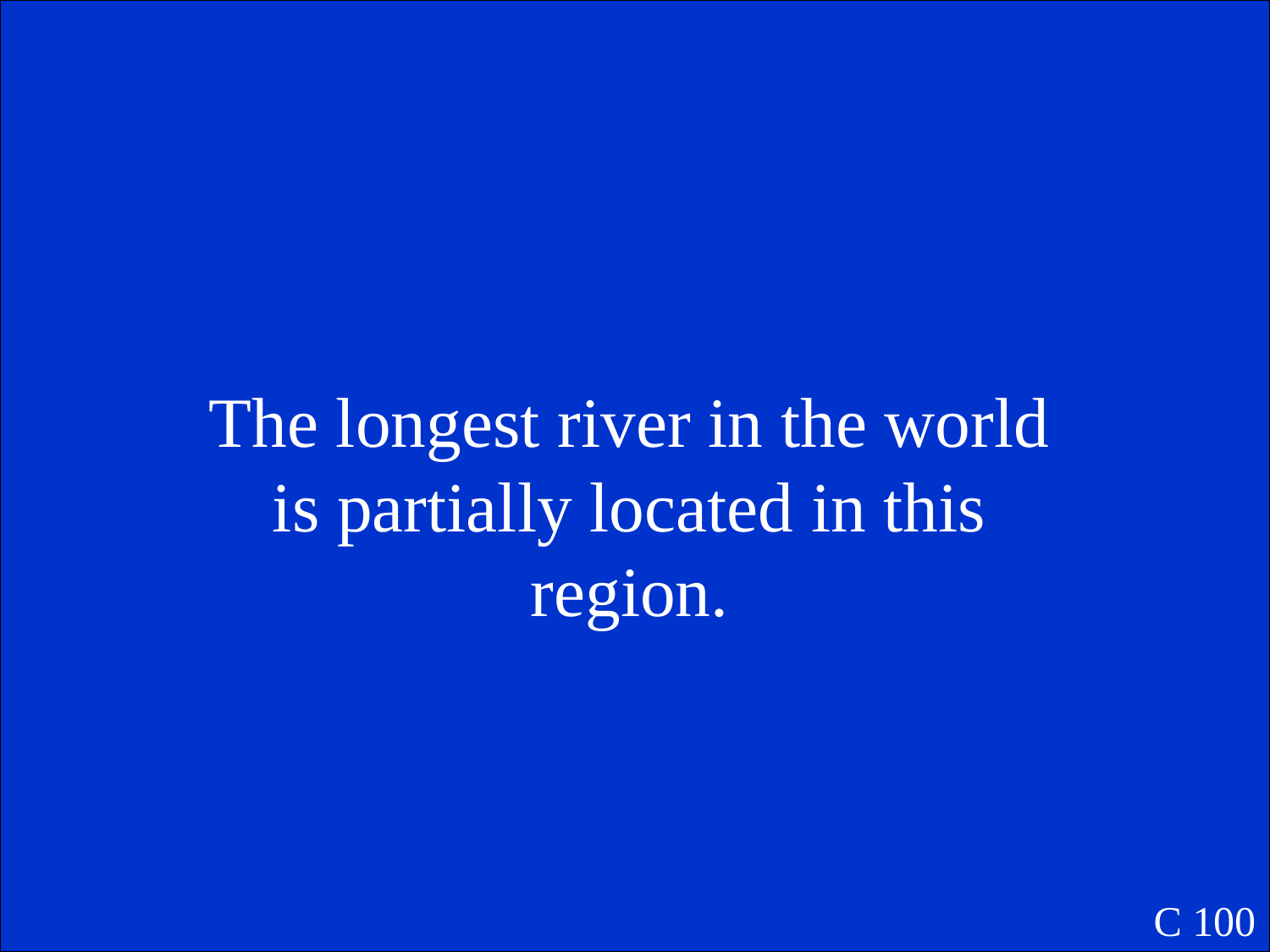

The longest river in the world is partially located in this region.
C 100